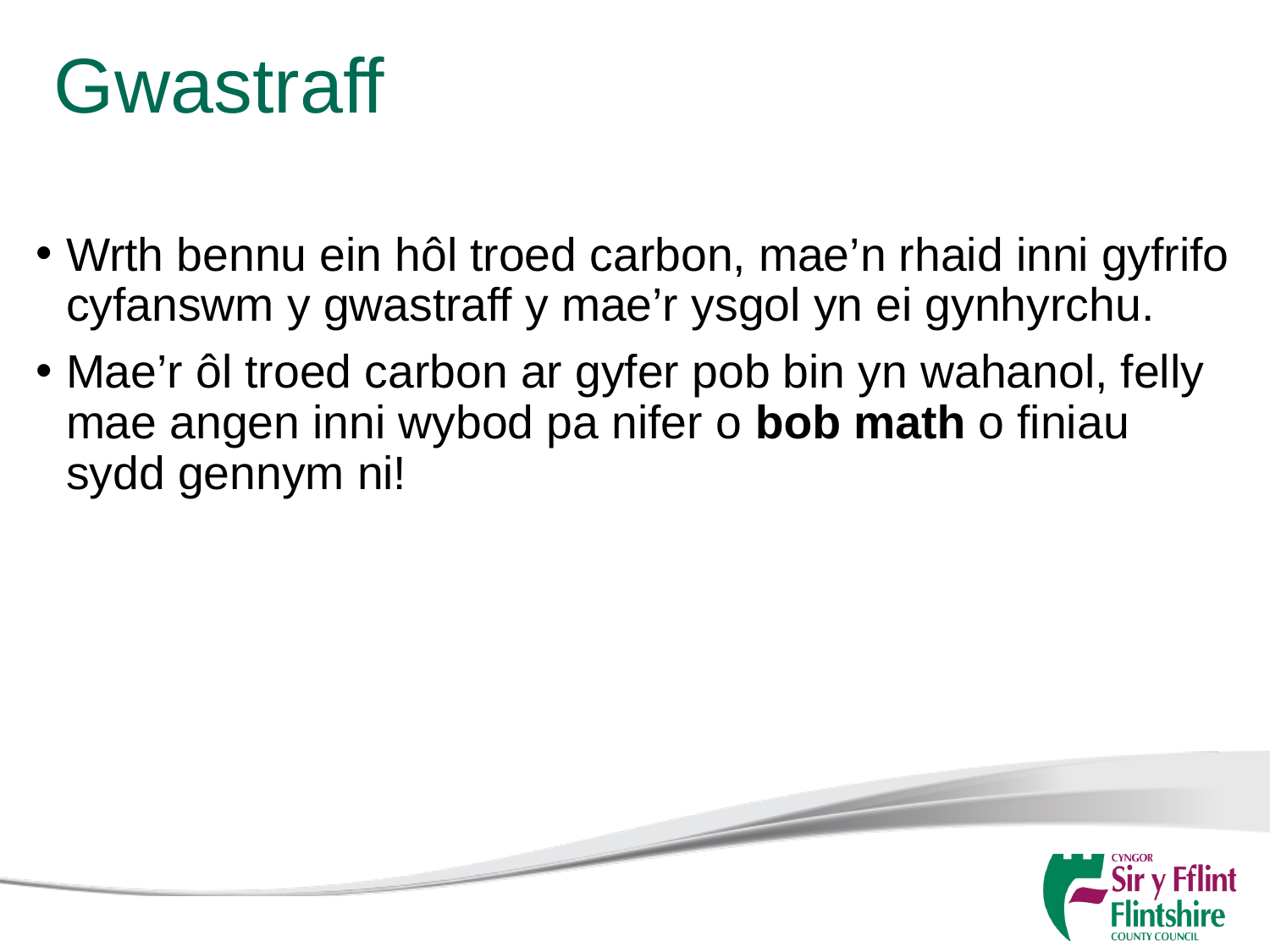

# Gwastraff
Wrth bennu ein hôl troed carbon, mae’n rhaid inni gyfrifo cyfanswm y gwastraff y mae’r ysgol yn ei gynhyrchu.
Mae’r ôl troed carbon ar gyfer pob bin yn wahanol, felly mae angen inni wybod pa nifer o bob math o finiau sydd gennym ni!